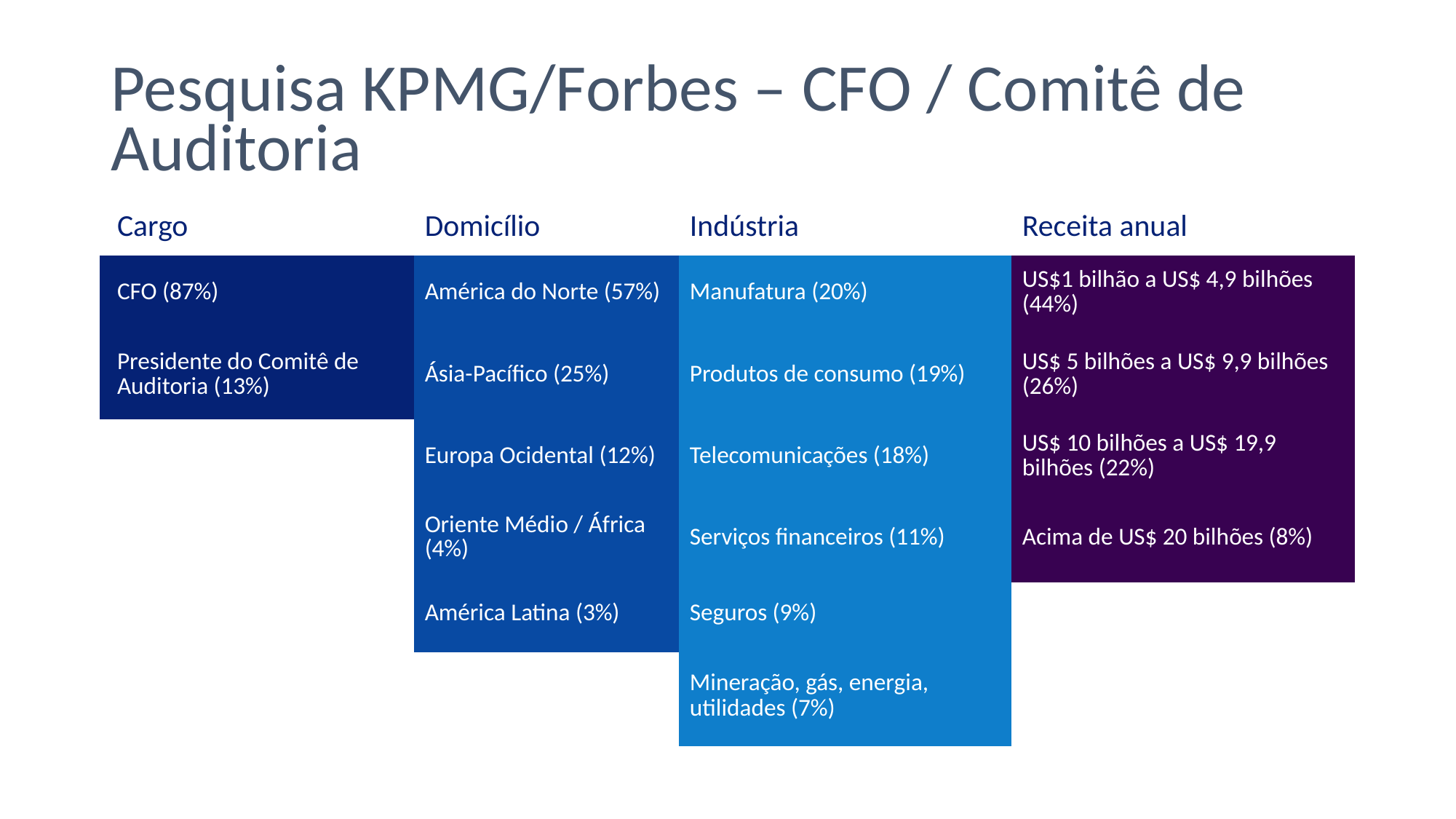

# Pesquisa KPMG/Forbes – CFO / Comitê de Auditoria
| Cargo | Domicílio | Indústria | Receita anual |
| --- | --- | --- | --- |
| CFO (87%) | América do Norte (57%) | Manufatura (20%) | US$1 bilhão a US$ 4,9 bilhões (44%) |
| Presidente do Comitê de Auditoria (13%) | Ásia-Pacífico (25%) | Produtos de consumo (19%) | US$ 5 bilhões a US$ 9,9 bilhões (26%) |
|  | Europa Ocidental (12%) | Telecomunicações (18%) | US$ 10 bilhões a US$ 19,9 bilhões (22%) |
|  | Oriente Médio / África (4%) | Serviços financeiros (11%) | Acima de US$ 20 bilhões (8%) |
|  | América Latina (3%) | Seguros (9%) |  |
|  |  | Mineração, gás, energia, utilidades (7%) |  |